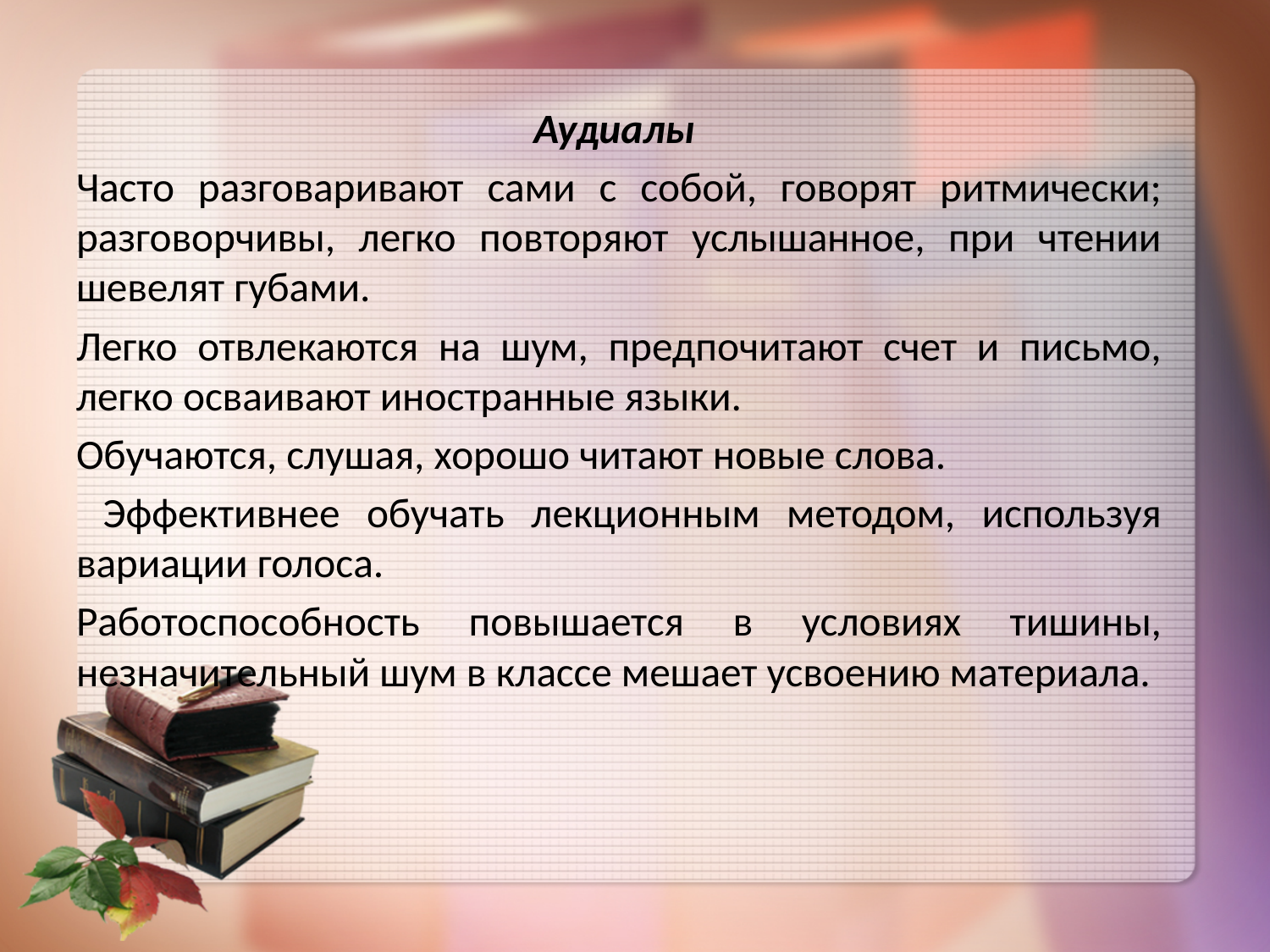

Аудиалы
Часто разговаривают сами с собой, говорят ритмически; разговорчивы, легко повторяют услышанное, при чтении шевелят губами.
Легко отвлекаются на шум, предпочитают счет и письмо, легко осваивают иностранные языки.
Обучаются, слушая, хорошо читают новые слова.
 Эффективнее обучать лекционным методом, используя вариации голоса.
Работоспособность повышается в условиях тишины, незначительный шум в классе мешает усвоению материала.